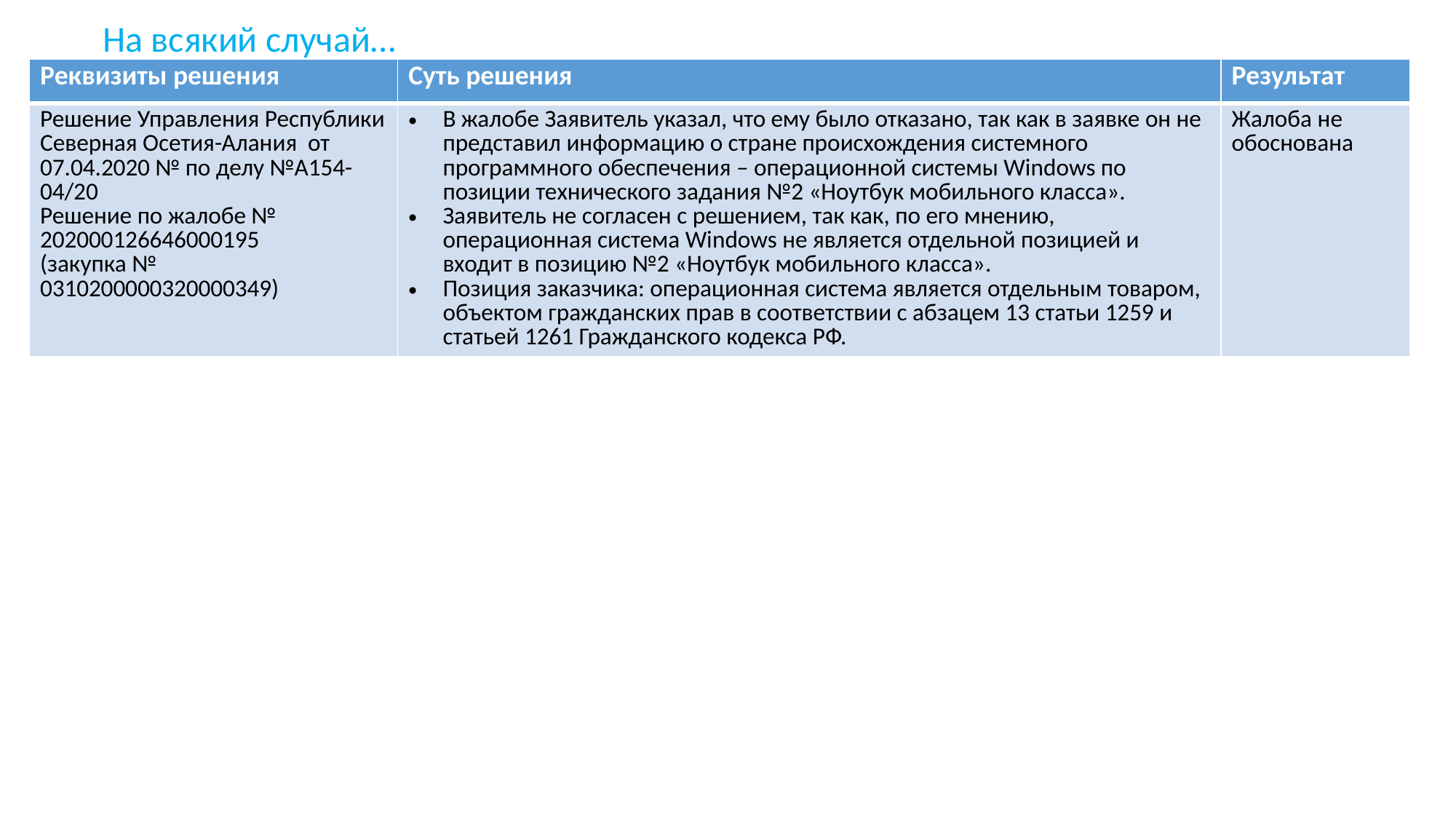

# На всякий случай…
| Реквизиты решения | Суть решения | Результат |
| --- | --- | --- |
| Решение Управления Республики Северная Осетия-Алания от 07.04.2020 № по делу №А154-04/20 Решение по жалобе № 202000126646000195 (закупка № 0310200000320000349) | В жалобе Заявитель указал, что ему было отказано, так как в заявке он не представил информацию о стране происхождения системного программного обеспечения – операционной системы Windows по позиции технического задания №2 «Ноутбук мобильного класса». Заявитель не согласен с решением, так как, по его мнению, операционная система Windows не является отдельной позицией и входит в позицию №2 «Ноутбук мобильного класса». Позиция заказчика: операционная система является отдельным товаром, объектом гражданских прав в соответствии с абзацем 13 статьи 1259 и статьей 1261 Гражданского кодекса РФ. | Жалоба не обоснована |